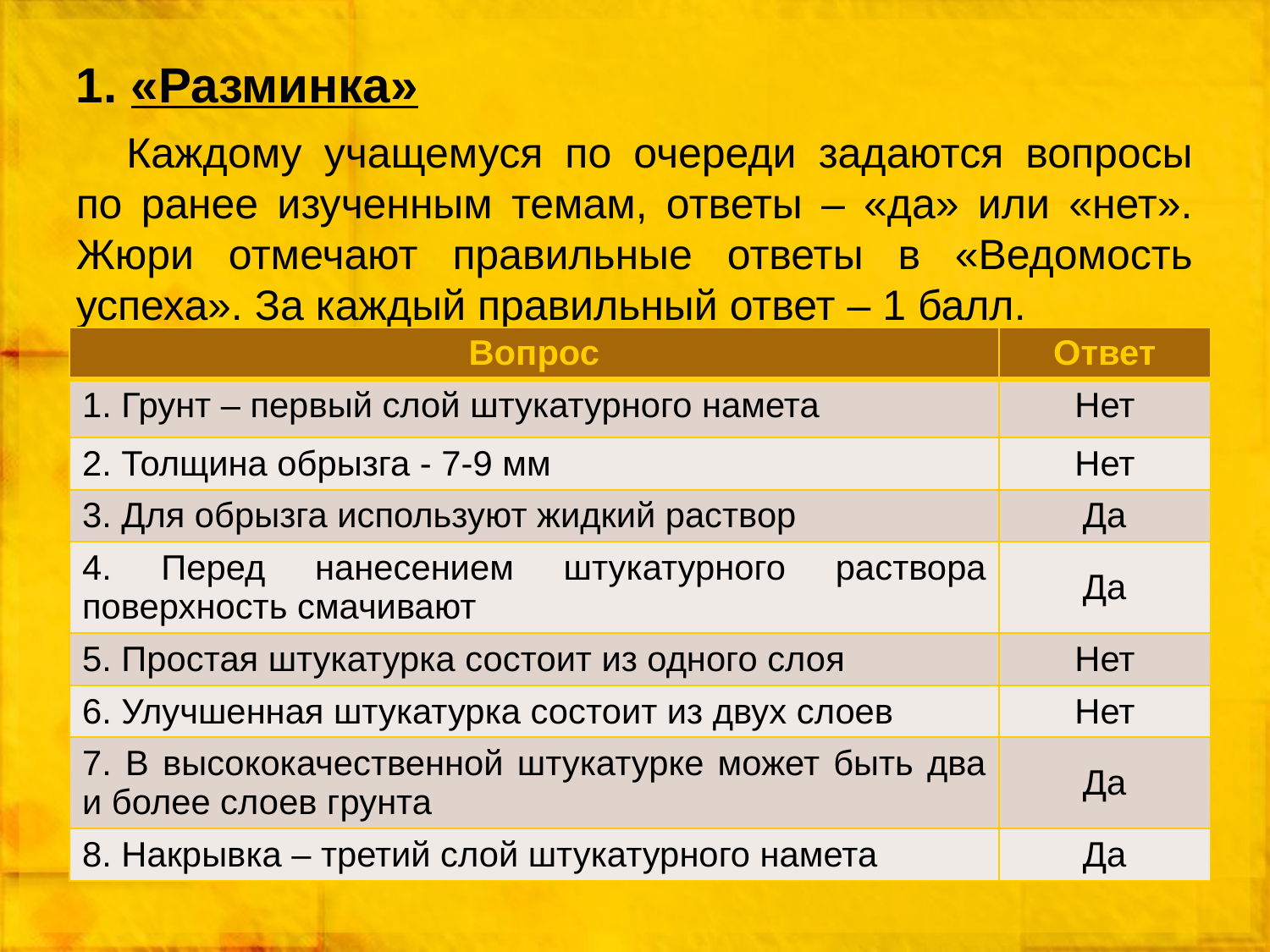

# 1. «Разминка»
Каждому учащемуся по очереди задаются вопросы по ранее изученным темам, ответы – «да» или «нет». Жюри отмечают правильные ответы в «Ведомость успеха». За каждый правильный ответ – 1 балл.

| Вопрос | Ответ |
| --- | --- |
| 1. Грунт – первый слой штукатурного намета | Нет |
| 2. Толщина обрызга - 7-9 мм | Нет |
| 3. Для обрызга используют жидкий раствор | Да |
| 4. Перед нанесением штукатурного раствора поверхность смачивают | Да |
| 5. Простая штукатурка состоит из одного слоя | Нет |
| 6. Улучшенная штукатурка состоит из двух слоев | Нет |
| 7. В высококачественной штукатурке может быть два и более слоев грунта | Да |
| 8. Накрывка – третий слой штукатурного намета | Да |